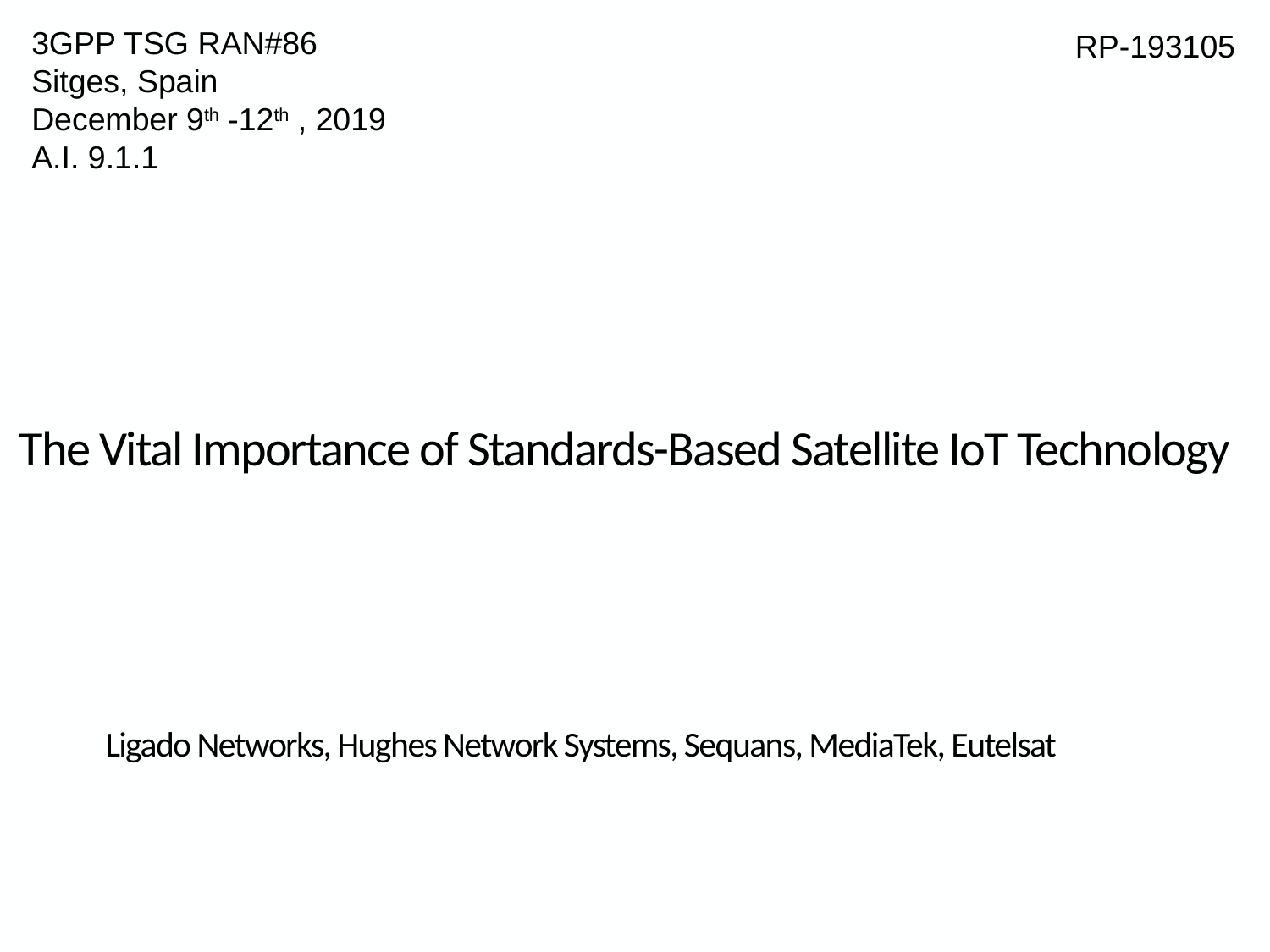

3GPP TSG RAN#86
Sitges, Spain
December 9th -12th , 2019
A.I. 9.1.1
RP-193105
The Vital Importance of Standards-Based Satellite IoT Technology
Ligado Networks, Hughes Network Systems, Sequans, MediaTek, Eutelsat